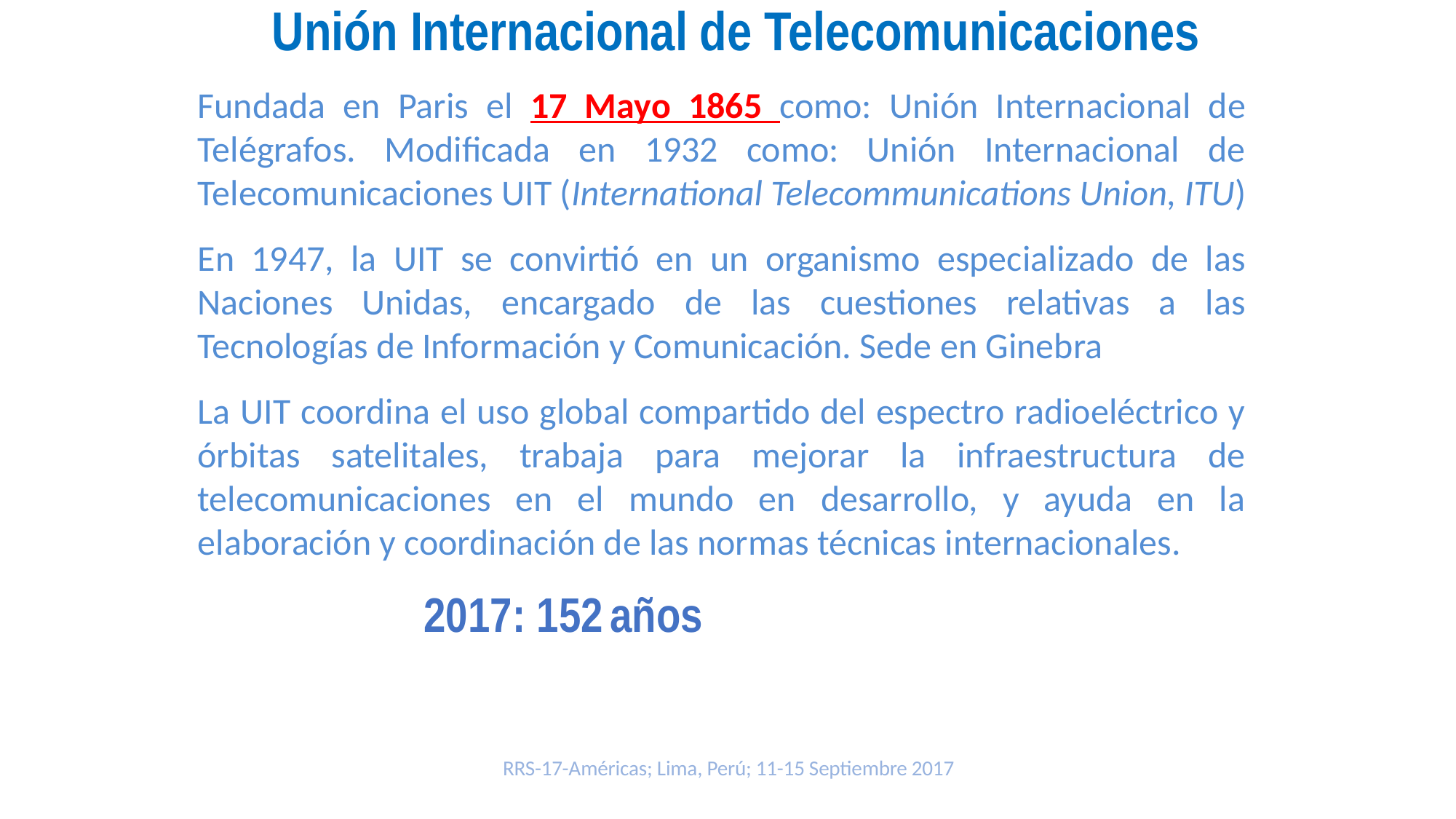

Unión Internacional de Telecomunicaciones
Fundada en Paris el 17 Mayo 1865 como: Unión Internacional de Telégrafos. Modificada en 1932 como: Unión Internacional de Telecomunicaciones UIT (International Telecommunications Union, ITU)

En 1947, la UIT se convirtió en un organismo especializado de las Naciones Unidas, encargado de las cuestiones relativas a las Tecnologías de Información y Comunicación. Sede en Ginebra

La UIT coordina el uso global compartido del espectro radioeléctrico y órbitas satelitales, trabaja para mejorar la infraestructura de telecomunicaciones en el mundo en desarrollo, y ayuda en la elaboración y coordinación de las normas técnicas internacionales.

2017: 152 años
RRS-17-Américas; Lima, Perú; 11-15 Septiembre 2017